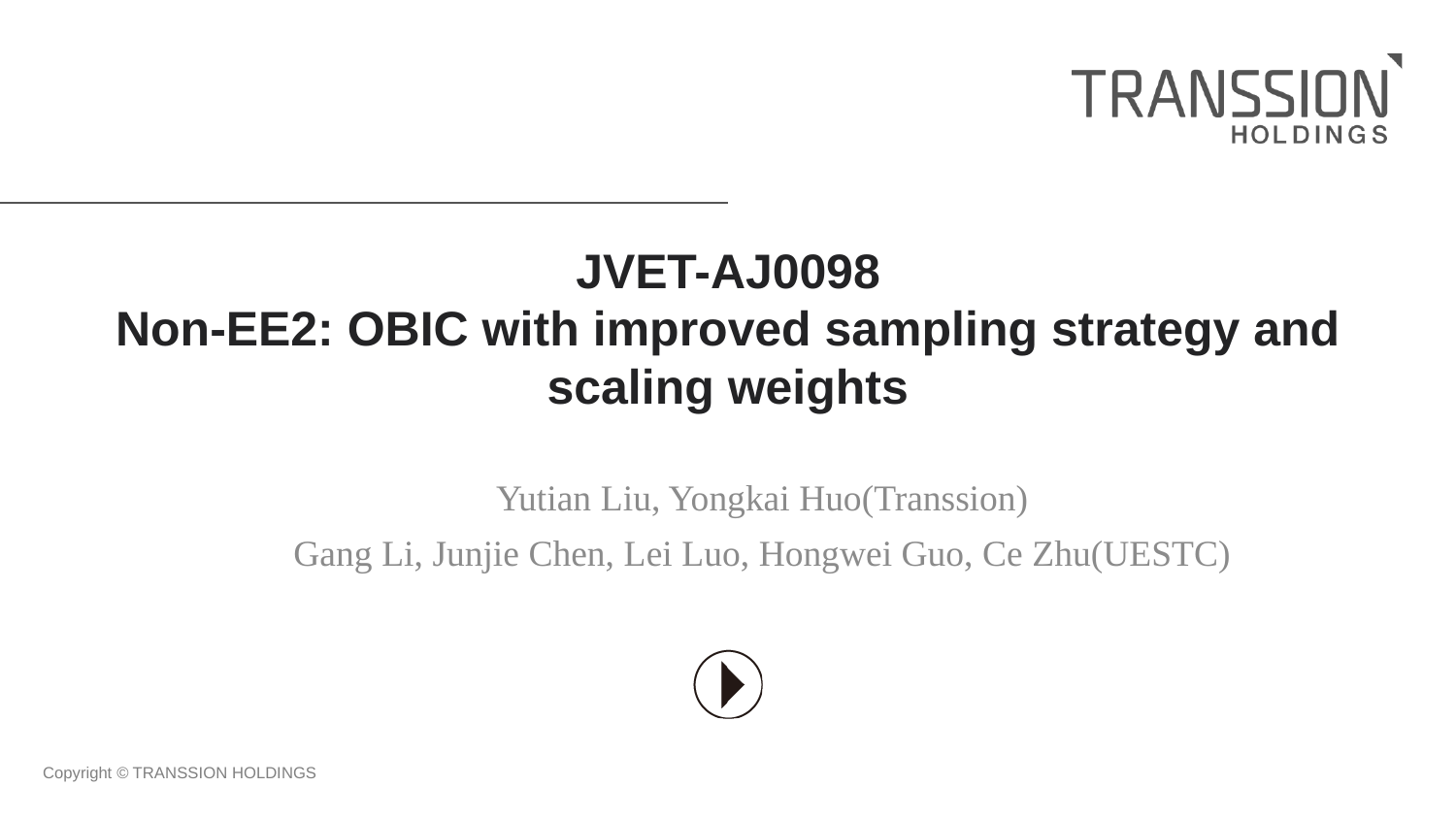

JVET-AJ0098
# Non-EE2: OBIC with improved sampling strategy and scaling weights
Yutian Liu, Yongkai Huo(Transsion)
Gang Li, Junjie Chen, Lei Luo, Hongwei Guo, Ce Zhu(UESTC)